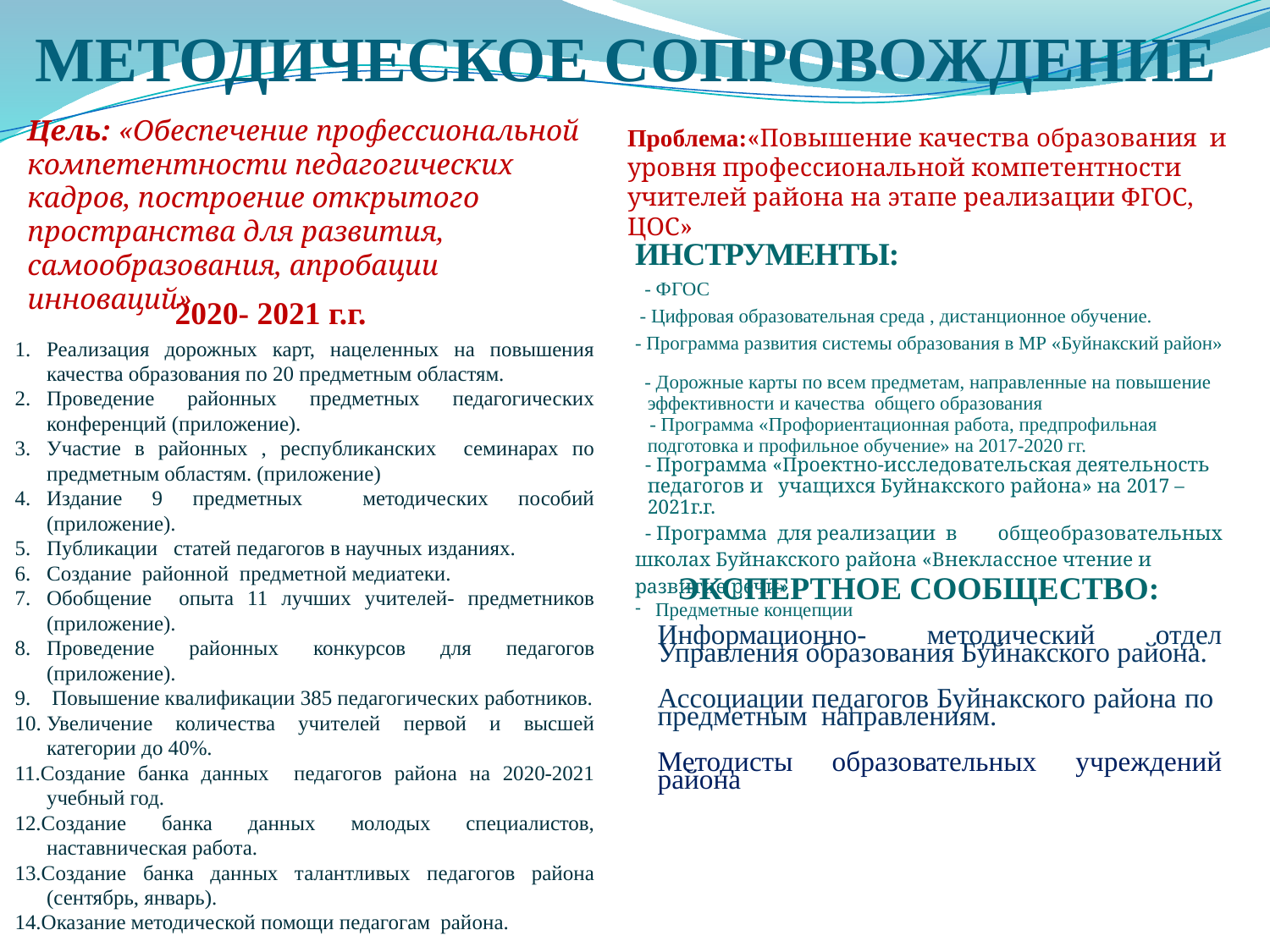

# МЕТОДИЧЕСКОЕ СОПРОВОЖДЕНИЕ

Цель: «Обеспечение профессиональной компетентности педагогических кадров, построение открытого пространства для развития, самообразования, апробации инноваций»
Проблема:«Повышение качества образования  и  уровня профессиональной компетентности  учителей района на этапе реализации ФГОС, ЦОС»
| ИНСТРУМЕНТЫ: - ФГОС - Цифровая образовательная среда , дистанционное обучение. - Программа развития системы образования в МР «Буйнакский район» - Дорожные карты по всем предметам, направленные на повышение эффективности и качества общего образования - Программа «Профориентационная работа, предпрофильная подготовка и профильное обучение» на 2017-2020 гг. - Программа «Проектно-исследовательская деятельность педагогов и учащихся Буйнакского района» на 2017 – 2021г.г. - Программа для реализации в общеобразовательных школах Буйнакского района «Внеклассное чтение и развитие речи» Предметные концепции |
| --- |
| 2020- 2021 г.г. |
| --- |
| Реализация дорожных карт, нацеленных на повышения качества образования по 20 предметным областям. Проведение районных предметных педагогических конференций (приложение). Участие в районных , республиканских семинарах по предметным областям. (приложение) Издание 9 предметных методических пособий (приложение). Публикации статей педагогов в научных изданиях. Создание районной предметной медиатеки. Обобщение опыта 11 лучших учителей- предметников (приложение). Проведение районных конкурсов для педагогов (приложение). Повышение квалификации 385 педагогических работников. Увеличение количества учителей первой и высшей категории до 40%. 11.Создание банка данных педагогов района на 2020-2021 учебный год. 12.Создание банка данных молодых специалистов, наставническая работа. 13.Создание банка данных талантливых педагогов района (сентябрь, январь). 14.Оказание методической помощи педагогам района. |
| --- |
ЭКСПЕРТНОЕ СООБЩЕСТВО:
Информационно- методический отдел Управления образования Буйнакского района.

Ассоциации педагогов Буйнакского района по  предметным  направлениям.

Методисты образовательных учреждений района